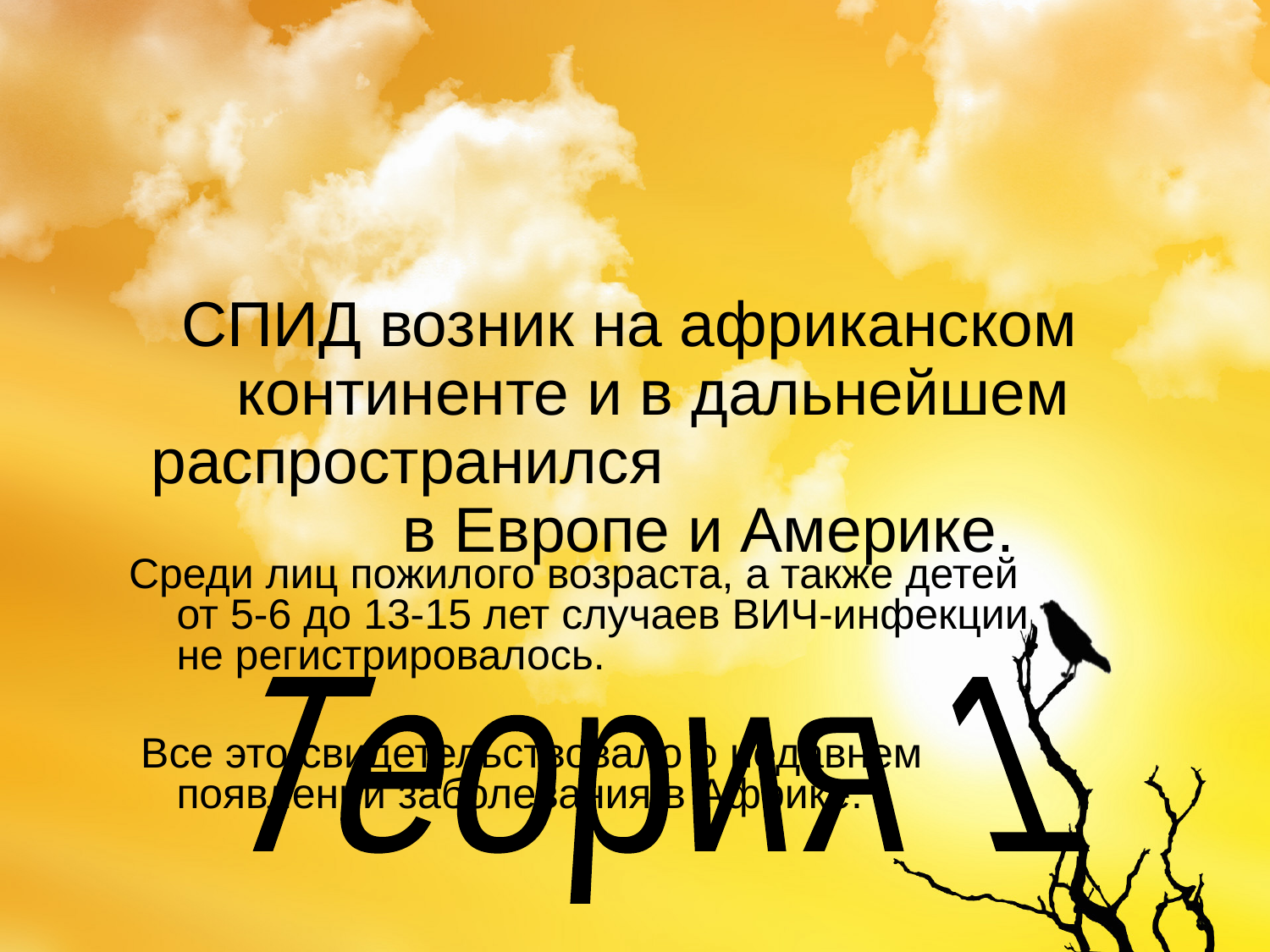

СПИД возник на африканском континенте и в дальнейшем распространился                                    в Европе и Америке.
Среди лиц пожилого возраста, а также детей от 5-6 до 13-15 лет случаев ВИЧ-инфекции не регистрировалось.

 Все это свидетельствовало о недавнем появлении заболевания в Африке.
Теория 1